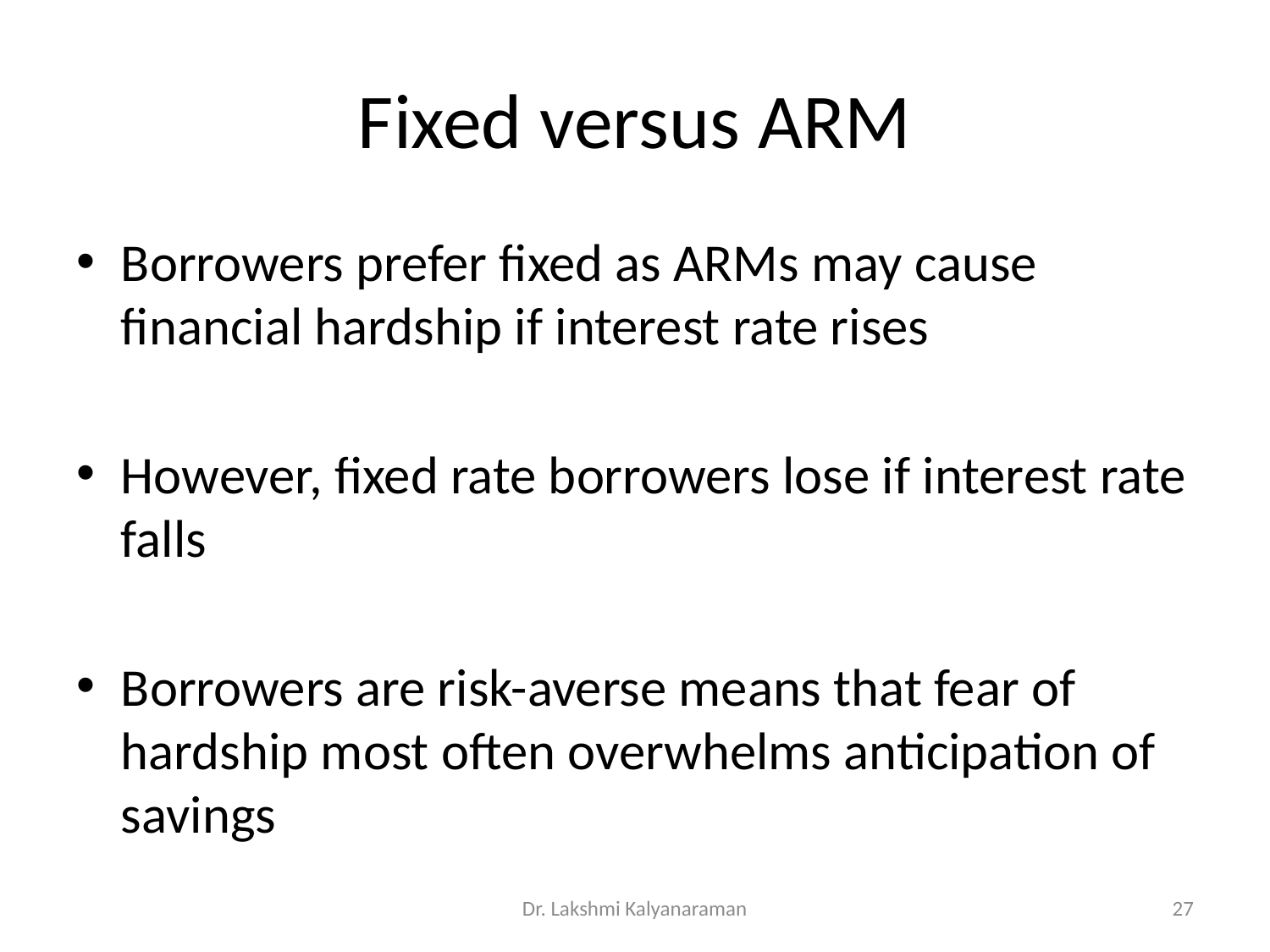

# Fixed versus ARM
Borrowers prefer fixed as ARMs may cause financial hardship if interest rate rises

However, fixed rate borrowers lose if interest rate falls

Borrowers are risk-averse means that fear of hardship most often overwhelms anticipation of savings

Dr. Lakshmi Kalyanaraman
27